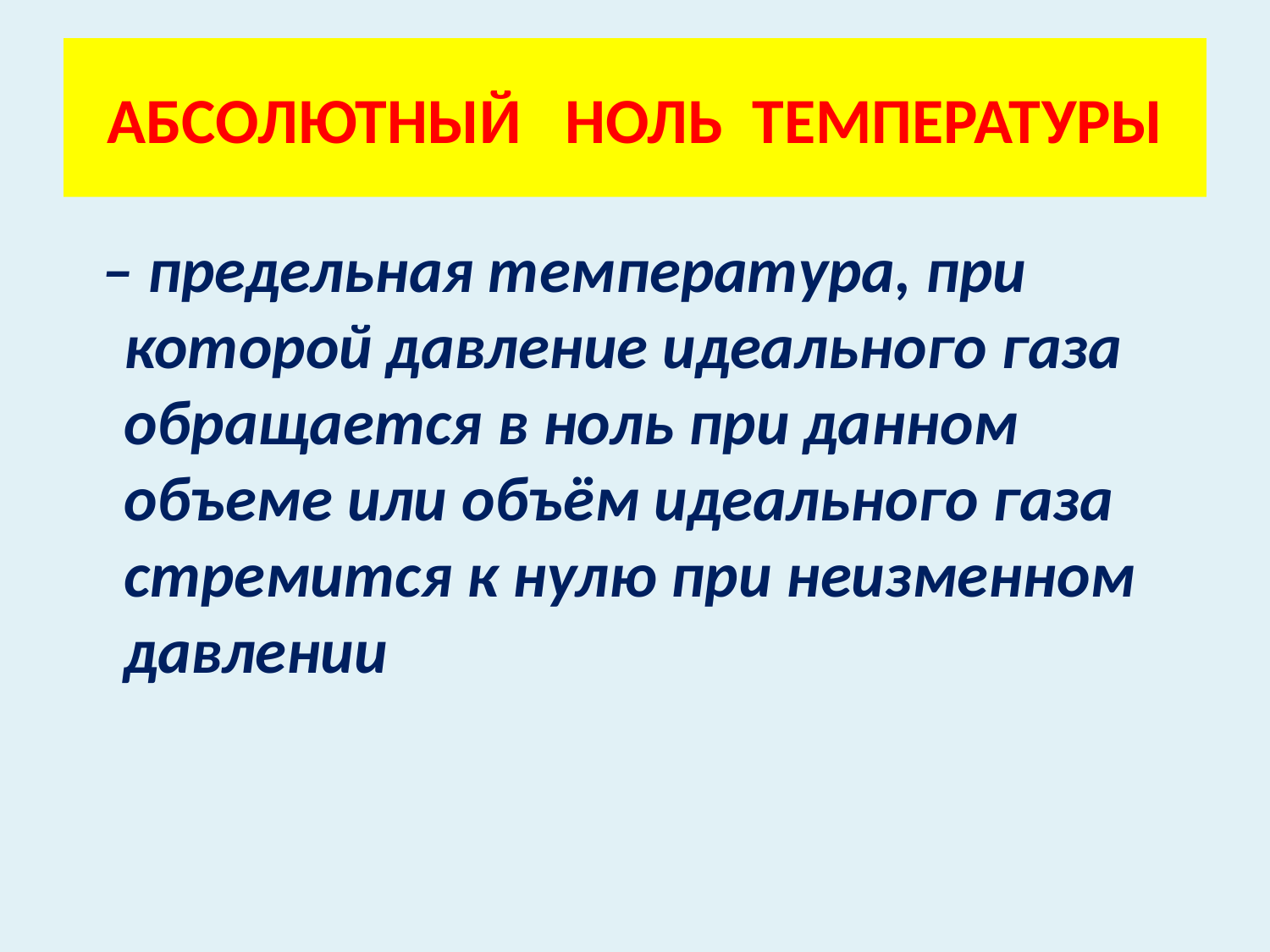

# АБСОЛЮТНЫЙ   НОЛЬ  ТЕМПЕРАТУРЫ
  – предельная температура, при которой давление идеального газа обращается в ноль при данном объеме или объём идеального газа стремится к нулю при неизменном давлении